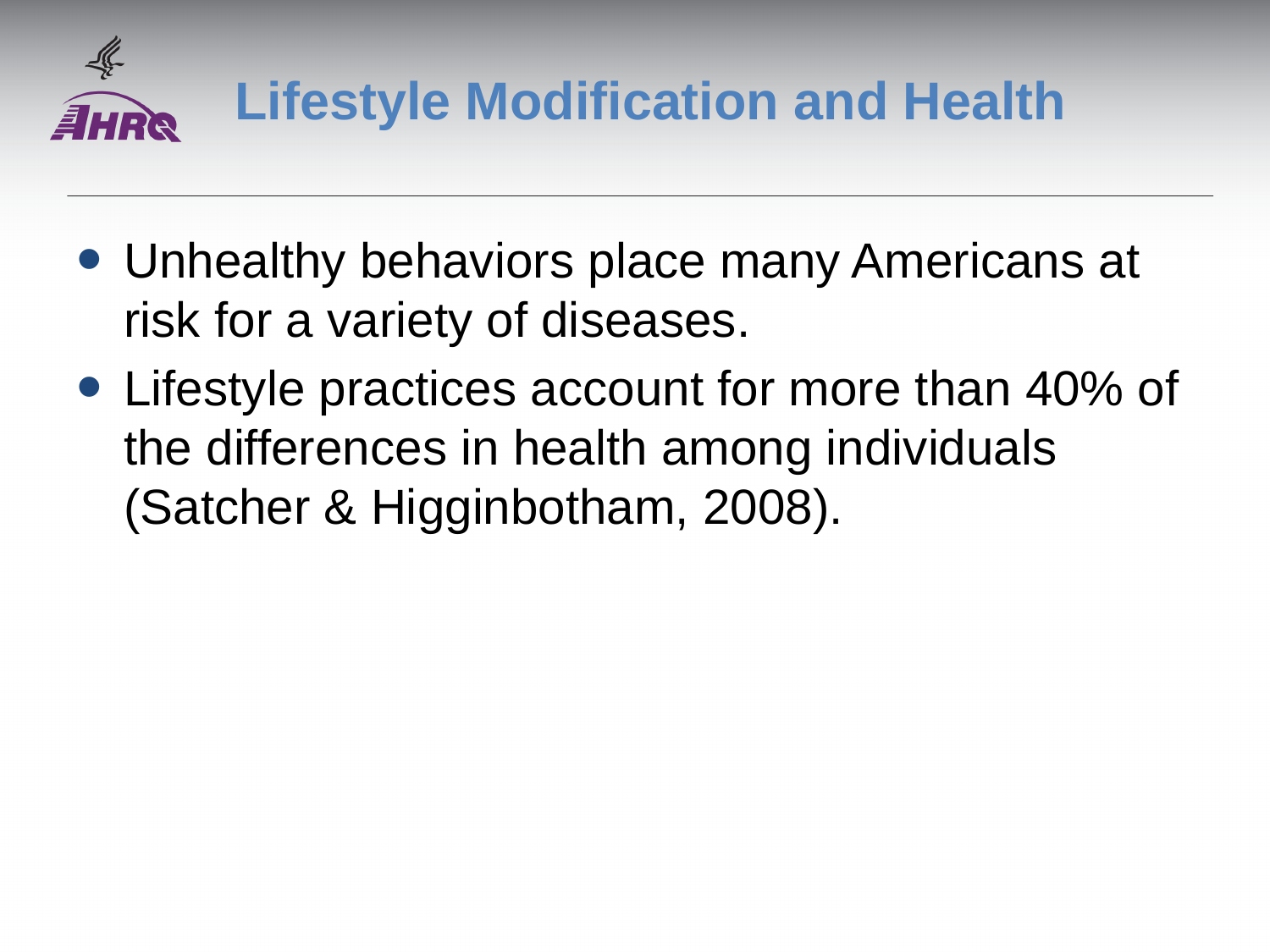

# Lifestyle Modification and Health
Unhealthy behaviors place many Americans at risk for a variety of diseases.
Lifestyle practices account for more than 40% of the differences in health among individuals (Satcher & Higginbotham, 2008).